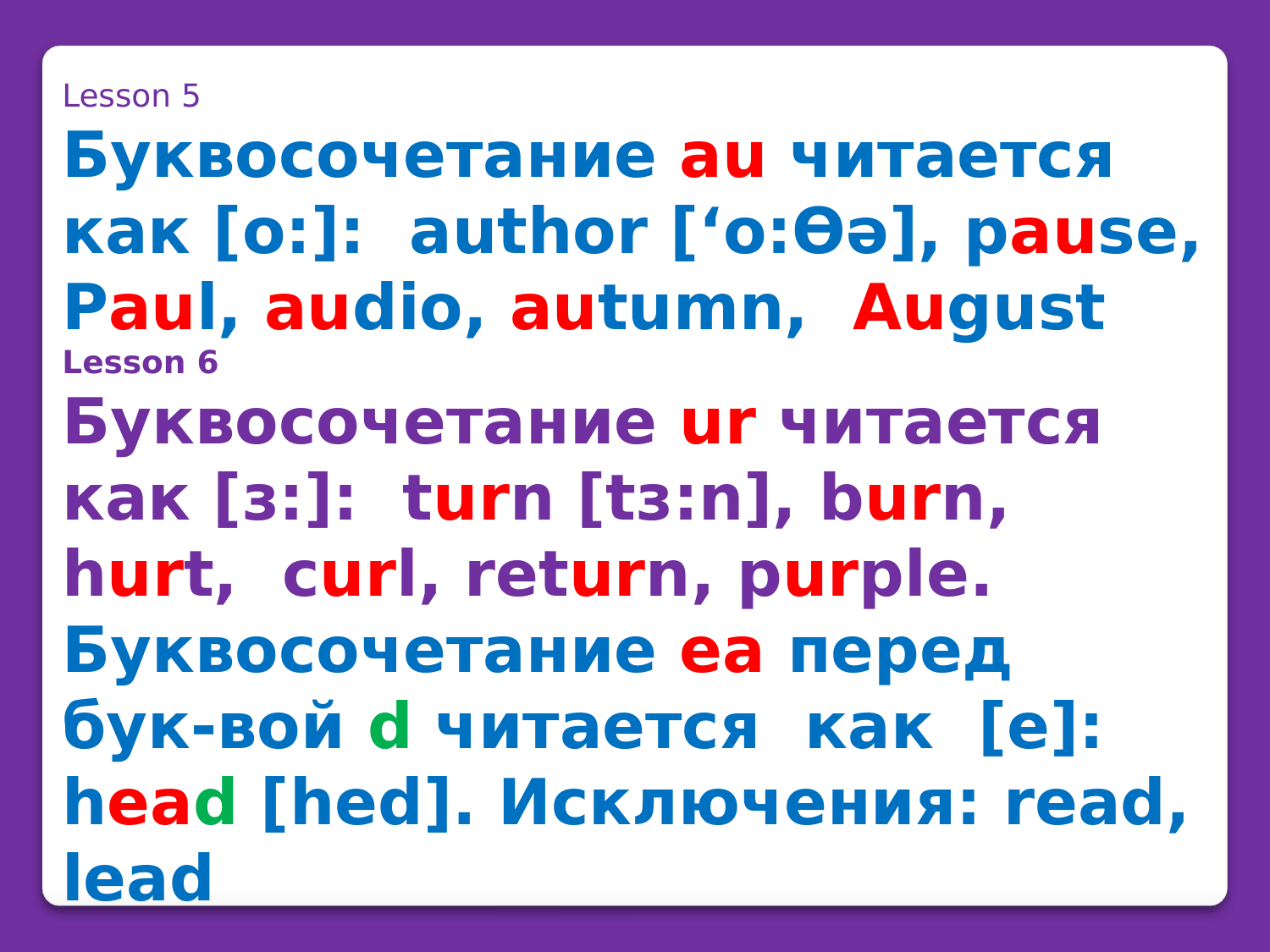

Lesson 5
Буквосочетание au читается  как [o:]:  author [‘o:ϴə], pause, Paul, audio, autumn,  August
Lesson 6
Буквосочетание ur читается  как [з:]:  turn [tз:n], burn, hurt,  curl, return, purple.
Буквосочетание ea перед  бук-вой d читается  как  [e]: head [hed]. Исключения: read, lead